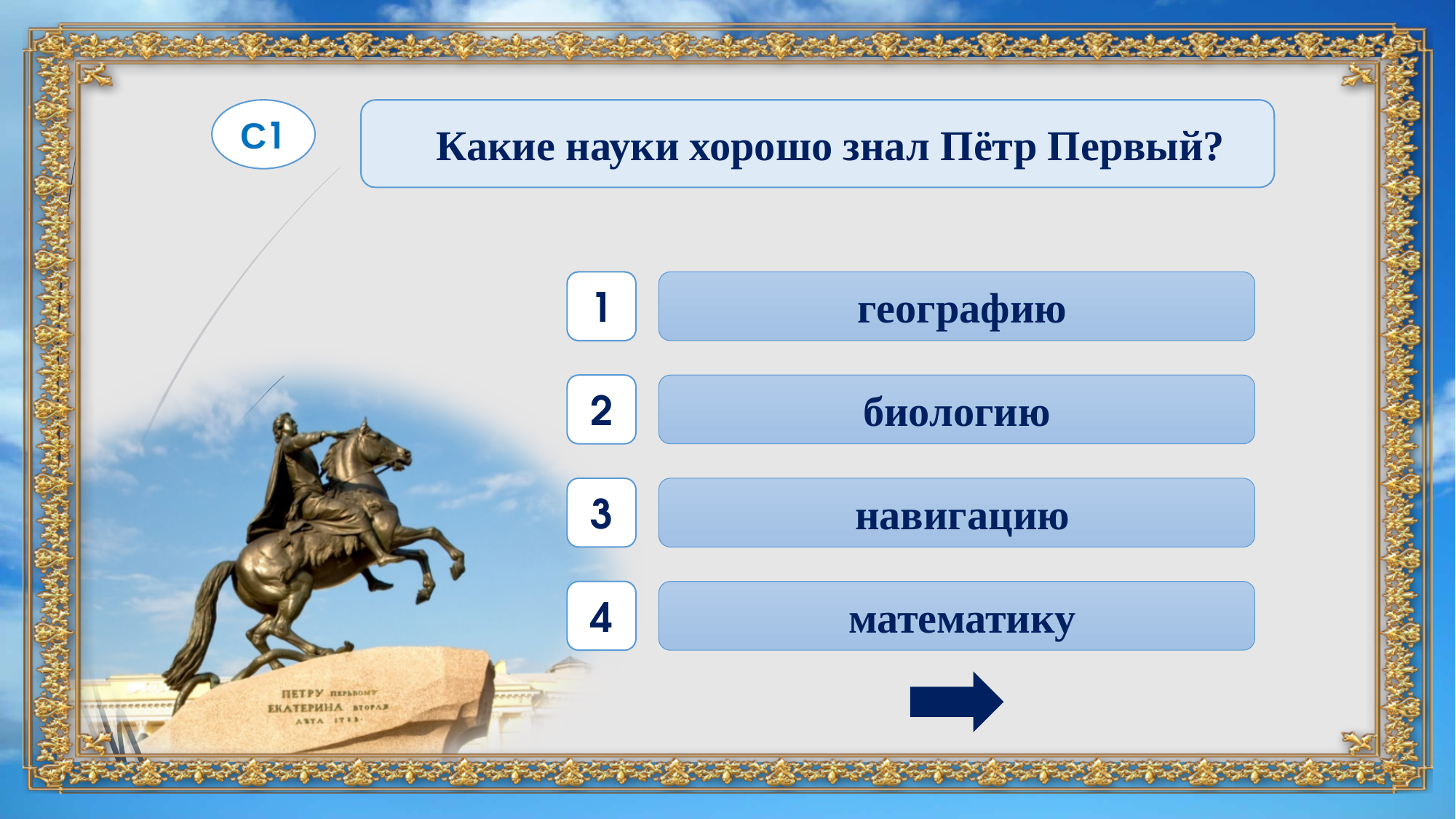

С1
    Какие науки хорошо знал Пётр Первый?
1
 географию
2
биологию
3
 навигацию
4
 математику